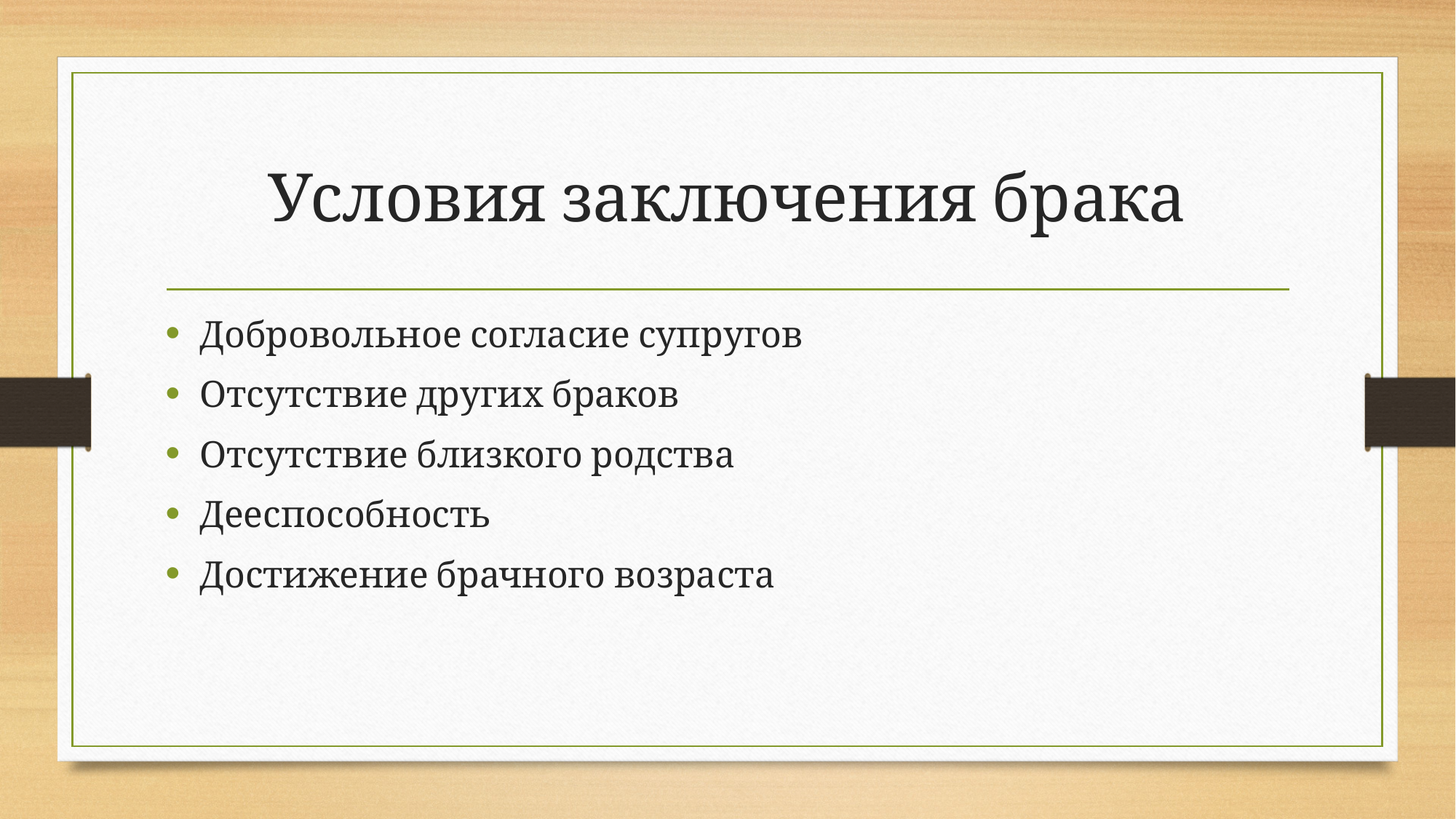

# Условия заключения брака
Добровольное согласие супругов
Отсутствие других браков
Отсутствие близкого родства
Дееспособность
Достижение брачного возраста